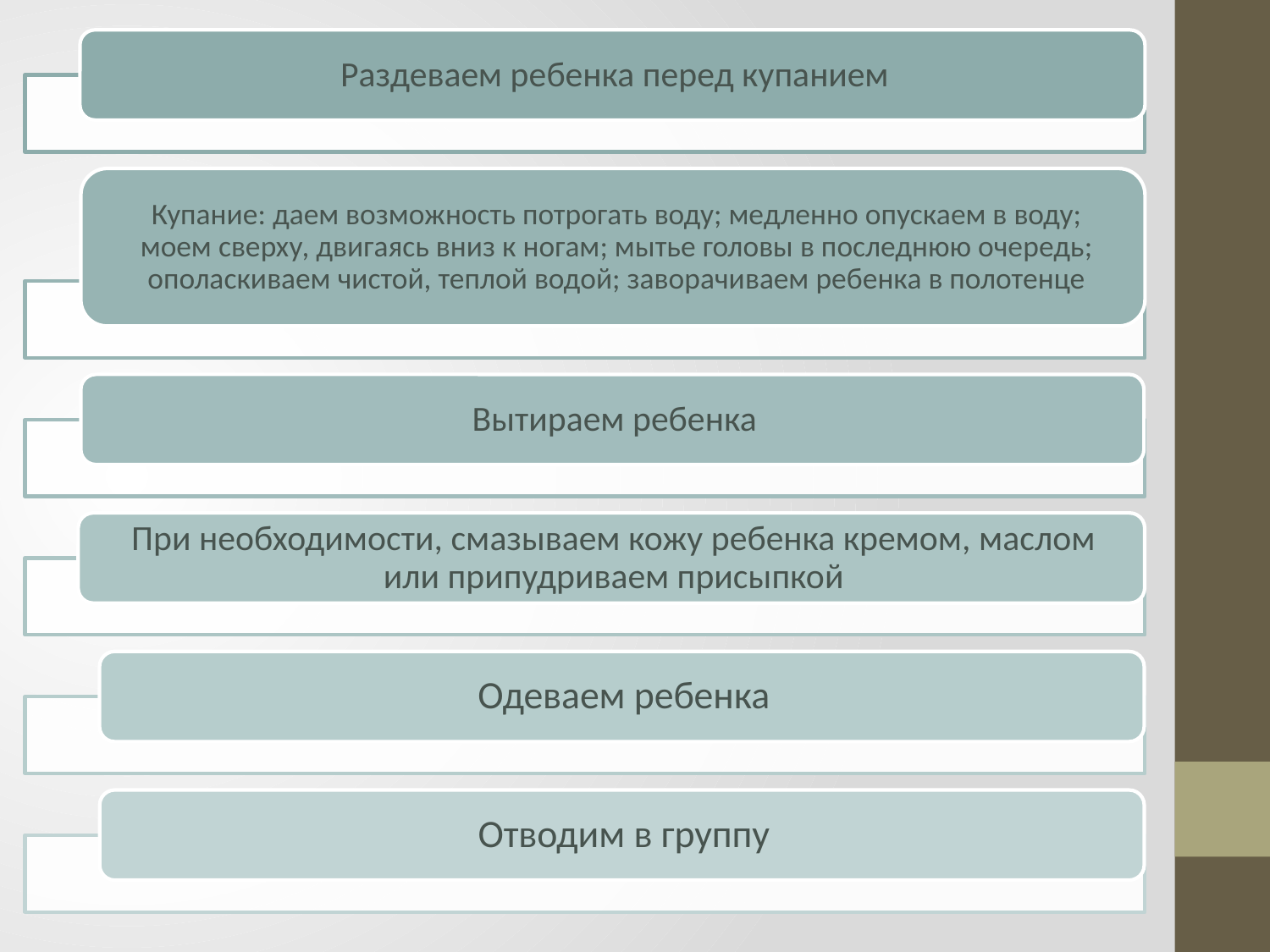

Раздеваем ребенка перед купанием
Купание: даем возможность потрогать воду; медленно опускаем в воду; моем сверху, двигаясь вниз к ногам; мытье головы в последнюю очередь; ополаскиваем чистой, теплой водой; заворачиваем ребенка в полотенце
Вытираем ребенка
При необходимости, смазываем кожу ребенка кремом, маслом или припудриваем присыпкой
Одеваем ребенка
Отводим в группу